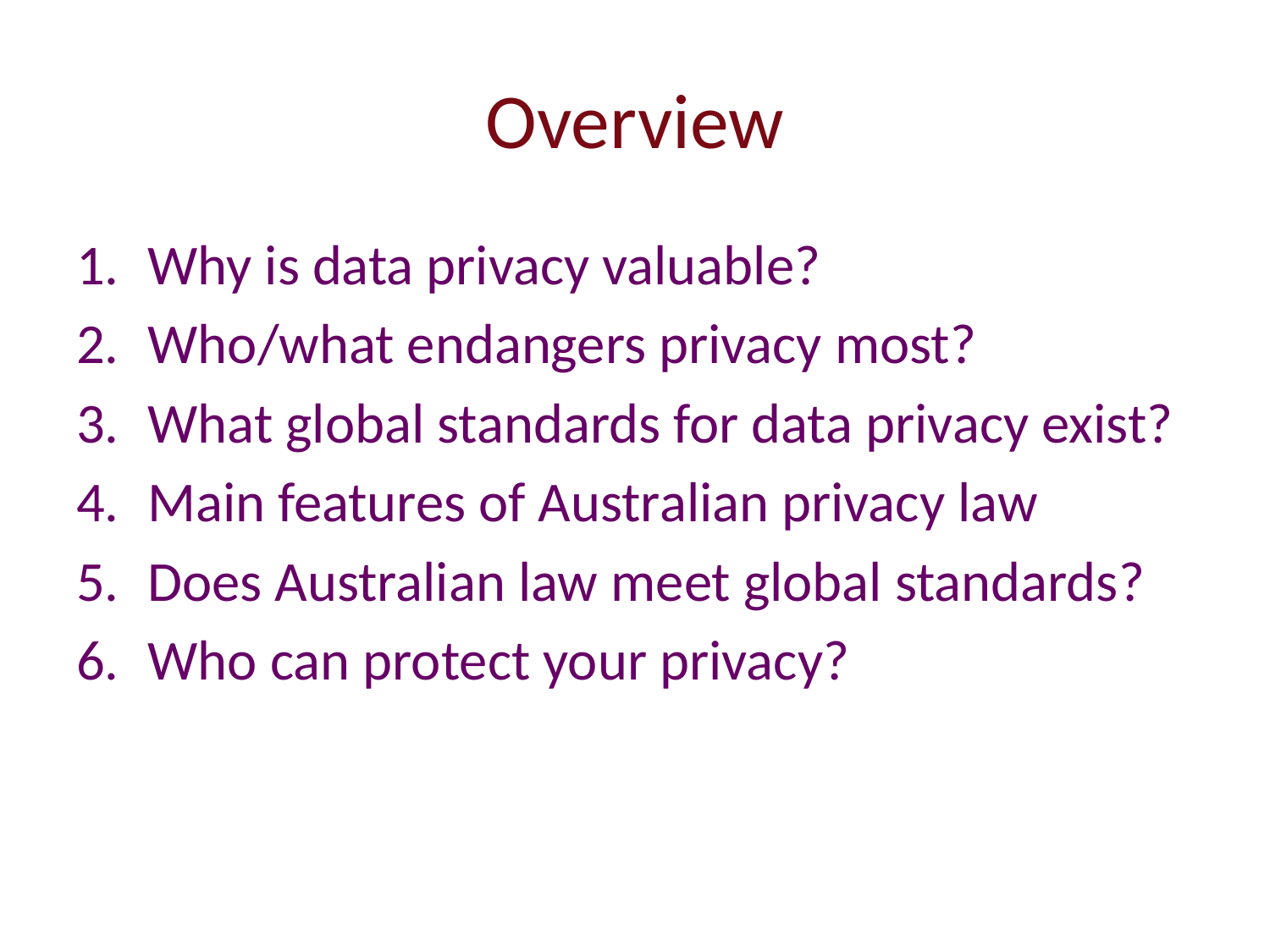

# Overview
Why is data privacy valuable?
Who/what endangers privacy most?
What global standards for data privacy exist?
Main features of Australian privacy law
Does Australian law meet global standards?
Who can protect your privacy?